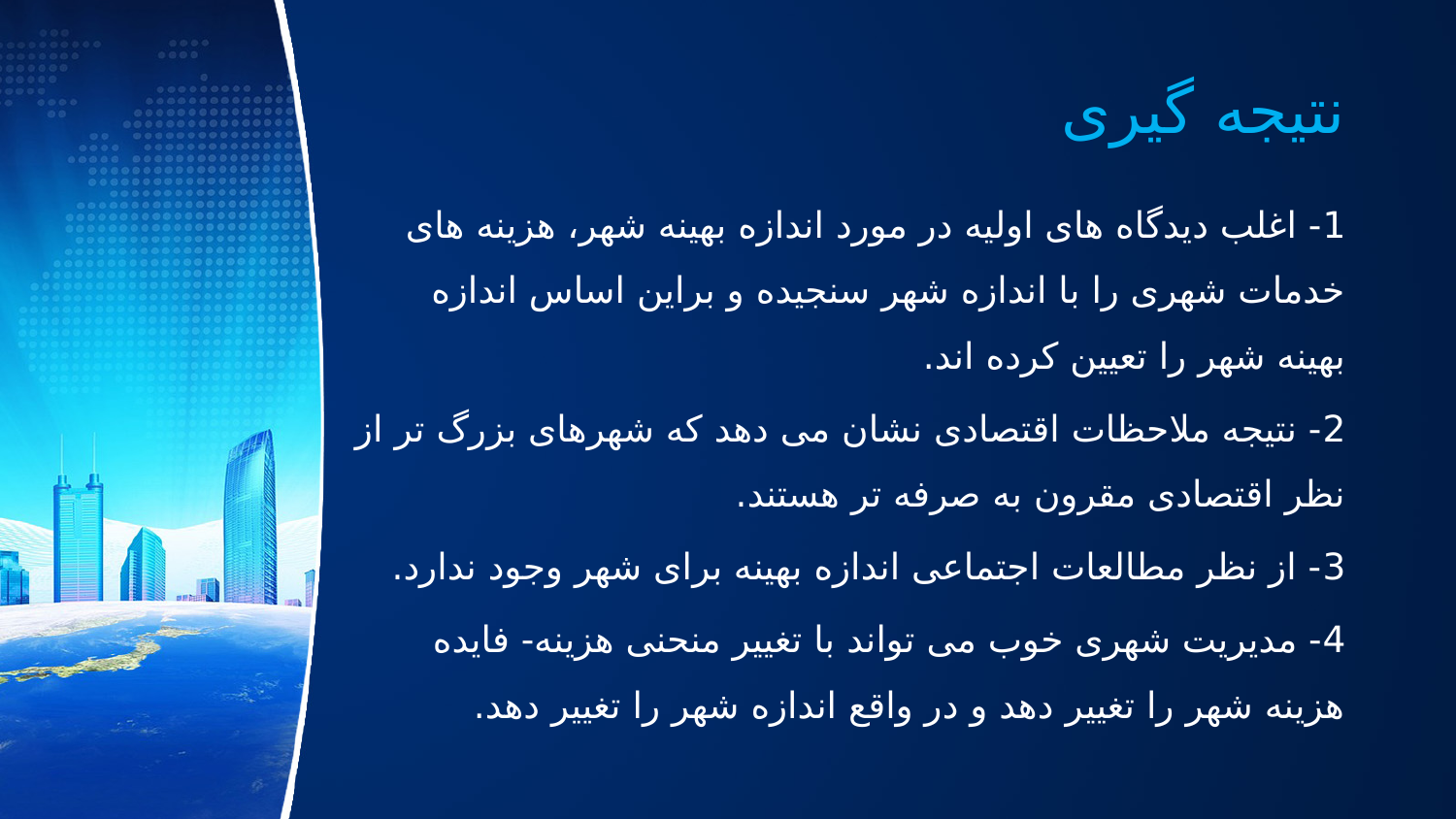

# نتیجه گیری
1- اغلب دیدگاه های اولیه در مورد اندازه بهینه شهر، هزینه های خدمات شهری را با اندازه شهر سنجیده و براین اساس اندازه بهینه شهر را تعیین کرده اند.
2- نتیجه ملاحظات اقتصادی نشان می دهد که شهرهای بزرگ تر از نظر اقتصادی مقرون به صرفه تر هستند.
3- از نظر مطالعات اجتماعی اندازه بهینه برای شهر وجود ندارد.
4- مدیریت شهری خوب می تواند با تغییر منحنی هزینه- فایده هزینه شهر را تغییر دهد و در واقع اندازه شهر را تغییر دهد.